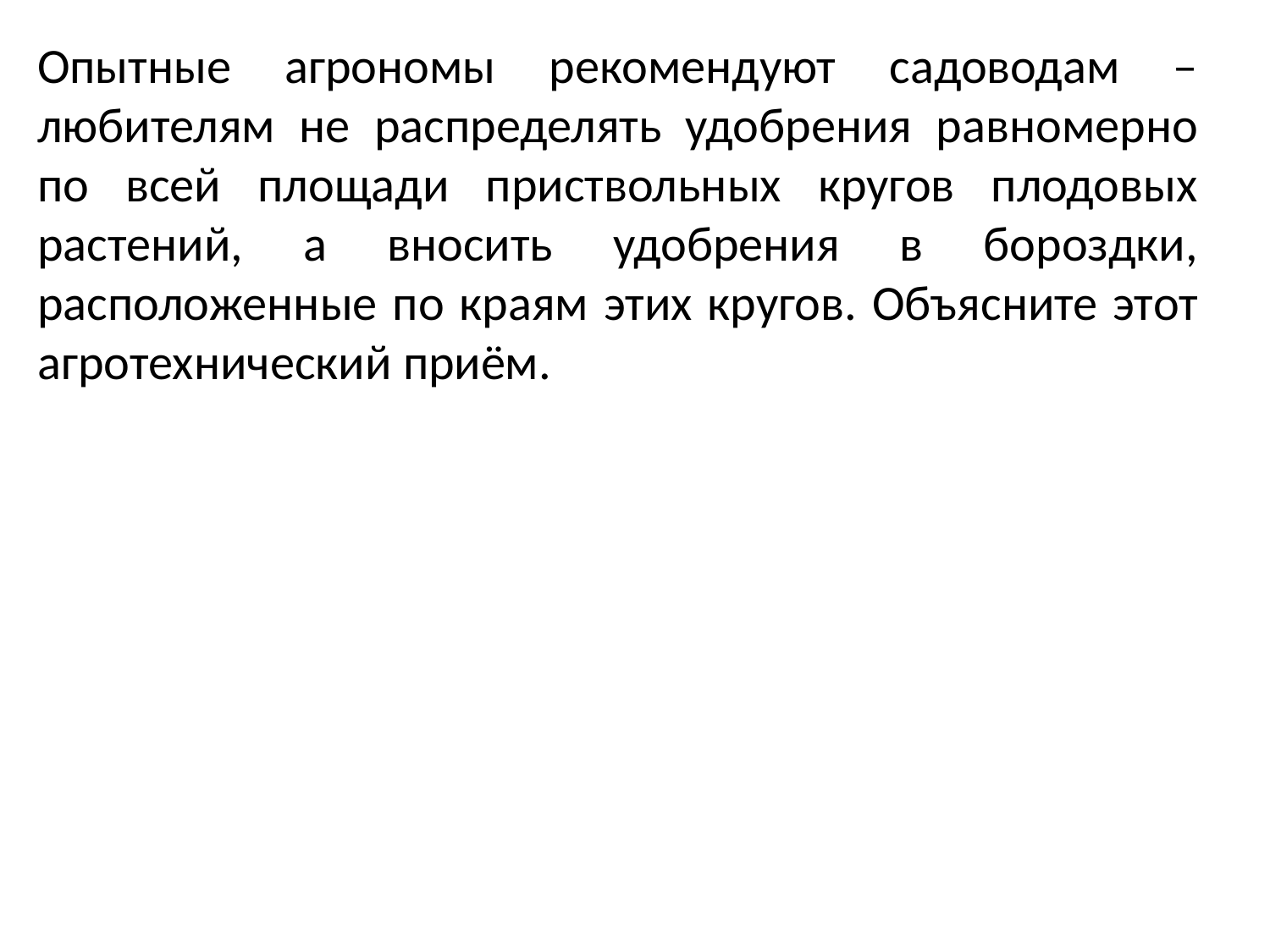

Опытные агрономы рекомендуют садоводам – любителям не распределять удобрения равномерно по всей площади приствольных кругов плодовых растений, а вносить удобрения в бороздки, расположенные по краям этих кругов. Объясните этот агротехнический приём.